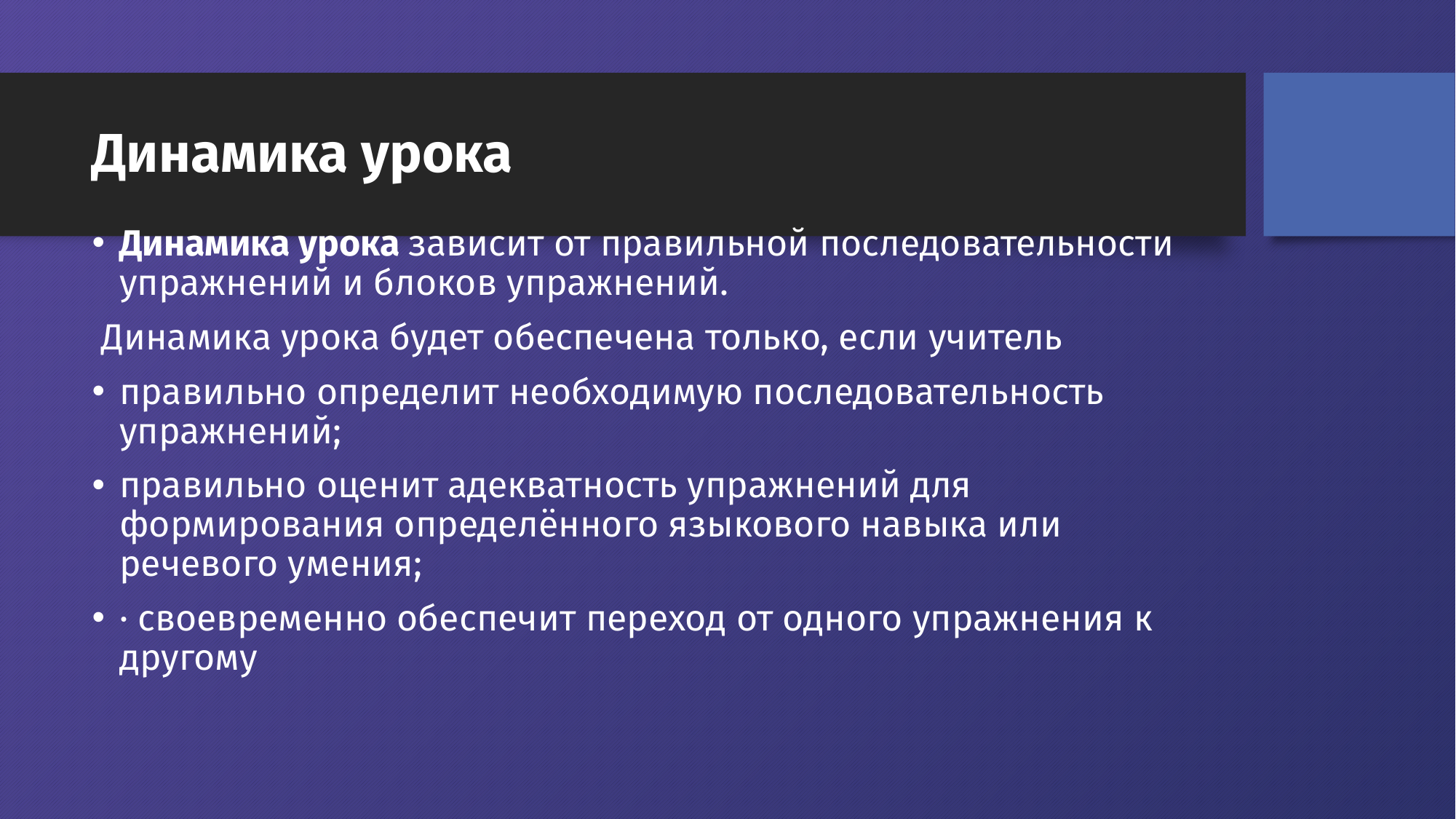

# Динамика урока
Динамика урока зависит от правильной последовательности упражнений и блоков упражнений.
 Динамика урока будет обеспечена только, если учитель
правильно определит необходимую последовательность упражнений;
правильно оценит адекватность упражнений для формирования определённого языкового навыка или речевого умения;
· своевременно обеспечит переход от одного упражнения к другому